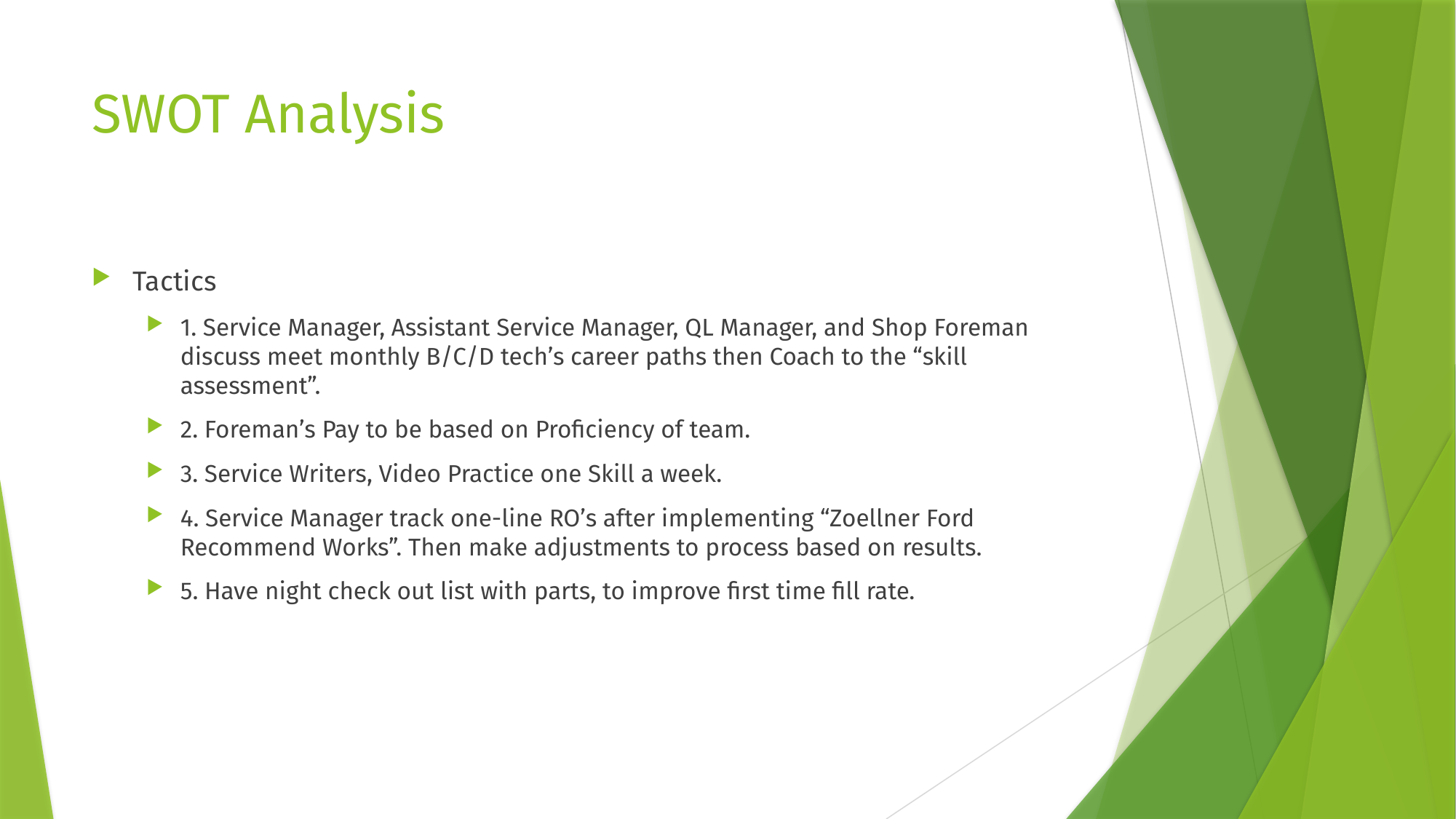

# SWOT Analysis
Tactics
1. Service Manager, Assistant Service Manager, QL Manager, and Shop Foreman discuss meet monthly B/C/D tech’s career paths then Coach to the “skill assessment”.
2. Foreman’s Pay to be based on Proficiency of team.
3. Service Writers, Video Practice one Skill a week.
4. Service Manager track one-line RO’s after implementing “Zoellner Ford Recommend Works”. Then make adjustments to process based on results.
5. Have night check out list with parts, to improve first time fill rate.